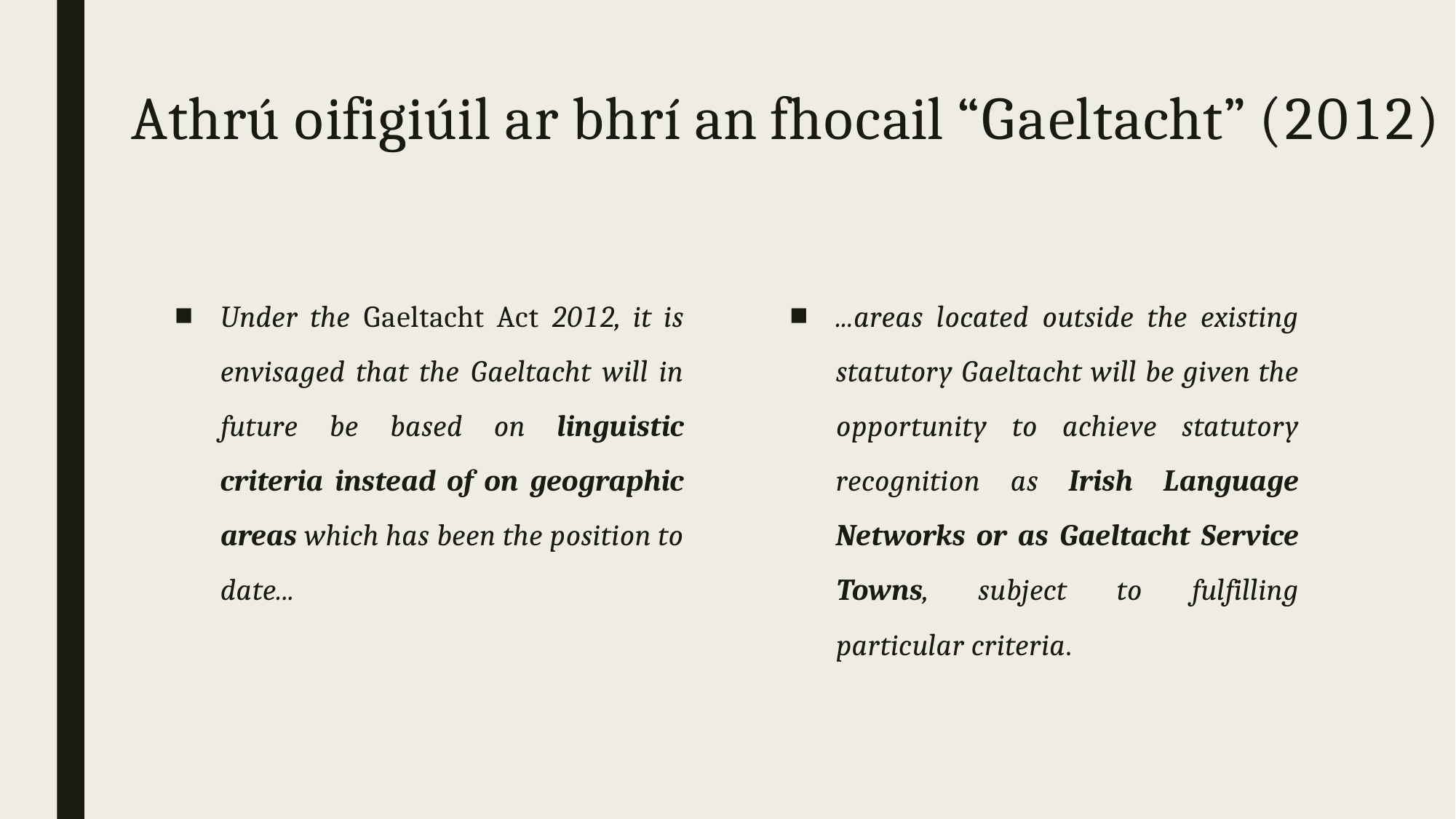

# Athrú oifigiúil ar bhrí an fhocail “Gaeltacht” (2012)
Under the Gaeltacht Act 2012, it is envisaged that the Gaeltacht will in future be based on linguistic criteria instead of on geographic areas which has been the position to date...
...areas located outside the existing statutory Gaeltacht will be given the opportunity to achieve statutory recognition as Irish Language Networks or as Gaeltacht Service Towns, subject to fulfilling particular criteria.